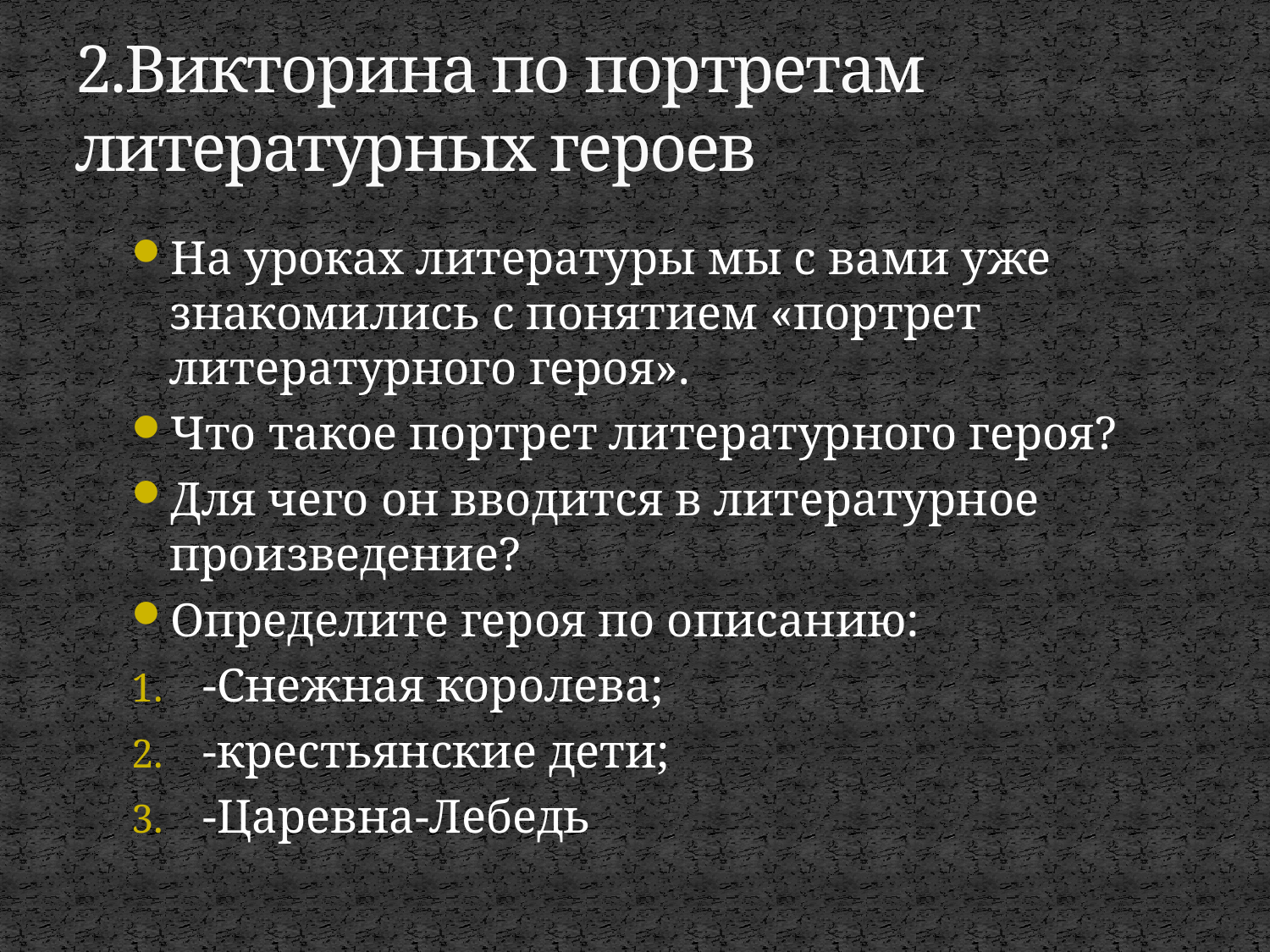

# 2.Викторина по портретам литературных героев
На уроках литературы мы с вами уже знакомились с понятием «портрет литературного героя».
Что такое портрет литературного героя?
Для чего он вводится в литературное произведение?
Определите героя по описанию:
-Снежная королева;
-крестьянские дети;
-Царевна-Лебедь